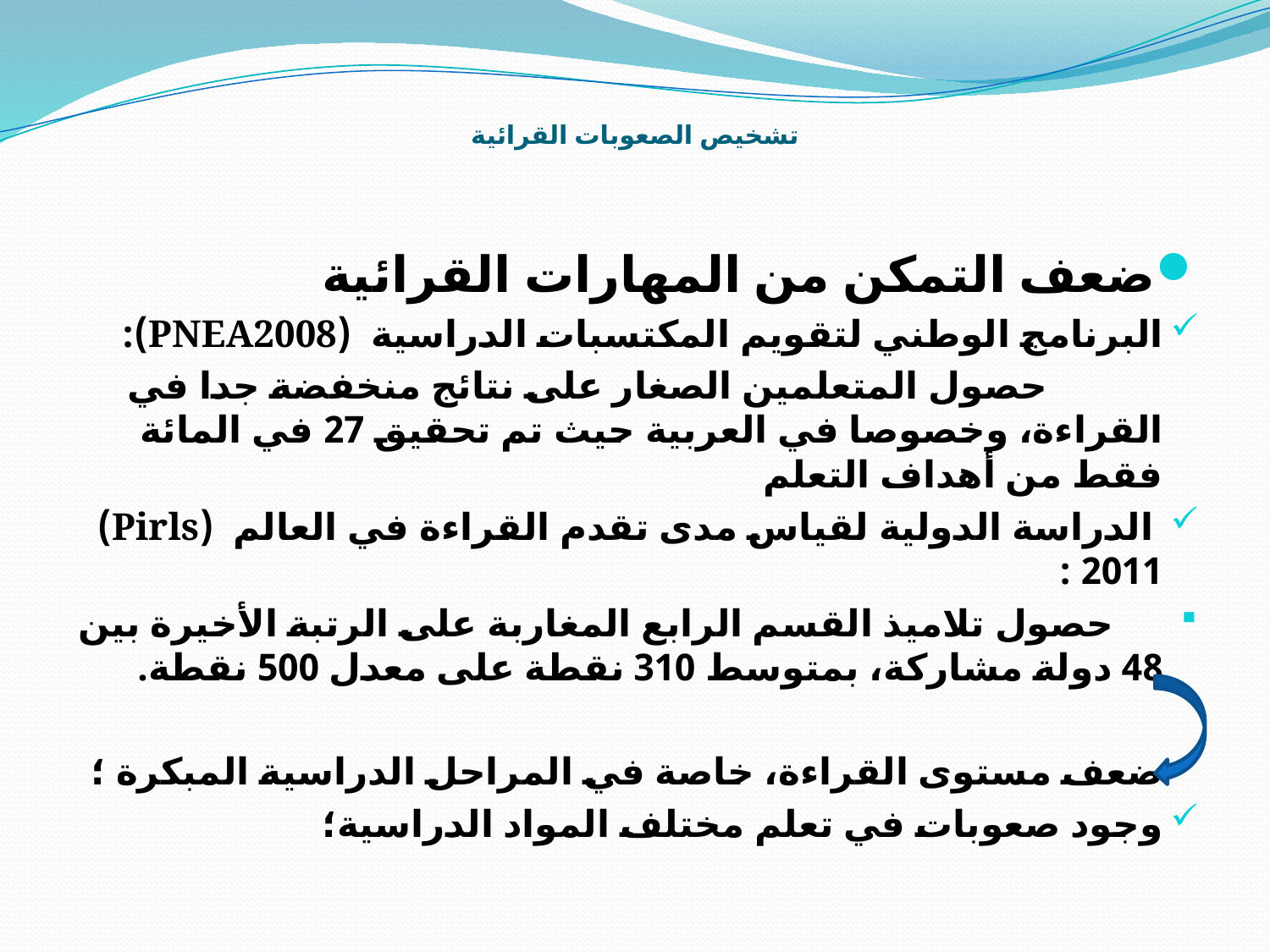

# تشخيص الصعوبات القرائية
ضعف التمكن من المهارات القرائية
البرنامج الوطني لتقويم المكتسبات الدراسية  (PNEA2008):
               حصول المتعلمين الصغار على نتائج منخفضة جدا في القراءة، وخصوصا في العربية حيث تم تحقيق 27 في المائة فقط من أهداف التعلم
 الدراسة الدولية لقياس مدى تقدم القراءة في العالم  (Pirls) 2011 :
     حصول تلاميذ القسم الرابع المغاربة على الرتبة الأخيرة بين 48 دولة مشاركة، بمتوسط 310 نقطة على معدل 500 نقطة.

ضعف مستوى القراءة، خاصة في المراحل الدراسية المبكرة ؛
وجود صعوبات في تعلم مختلف المواد الدراسية؛